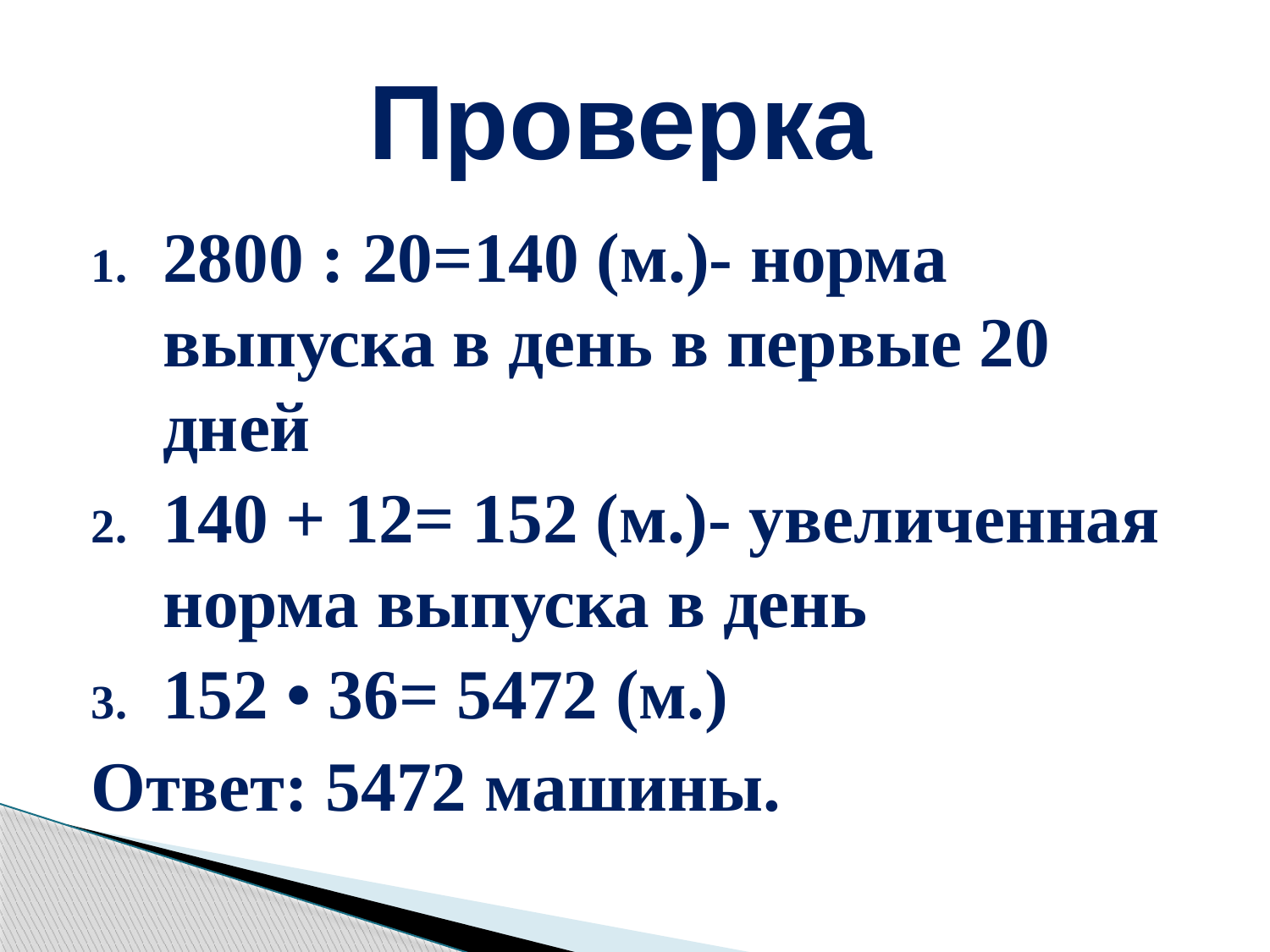

# Проверка
2800 : 20=140 (м.)- норма выпуска в день в первые 20 дней
140 + 12= 152 (м.)- увеличенная норма выпуска в день
152 • 36= 5472 (м.)
Ответ: 5472 машины.